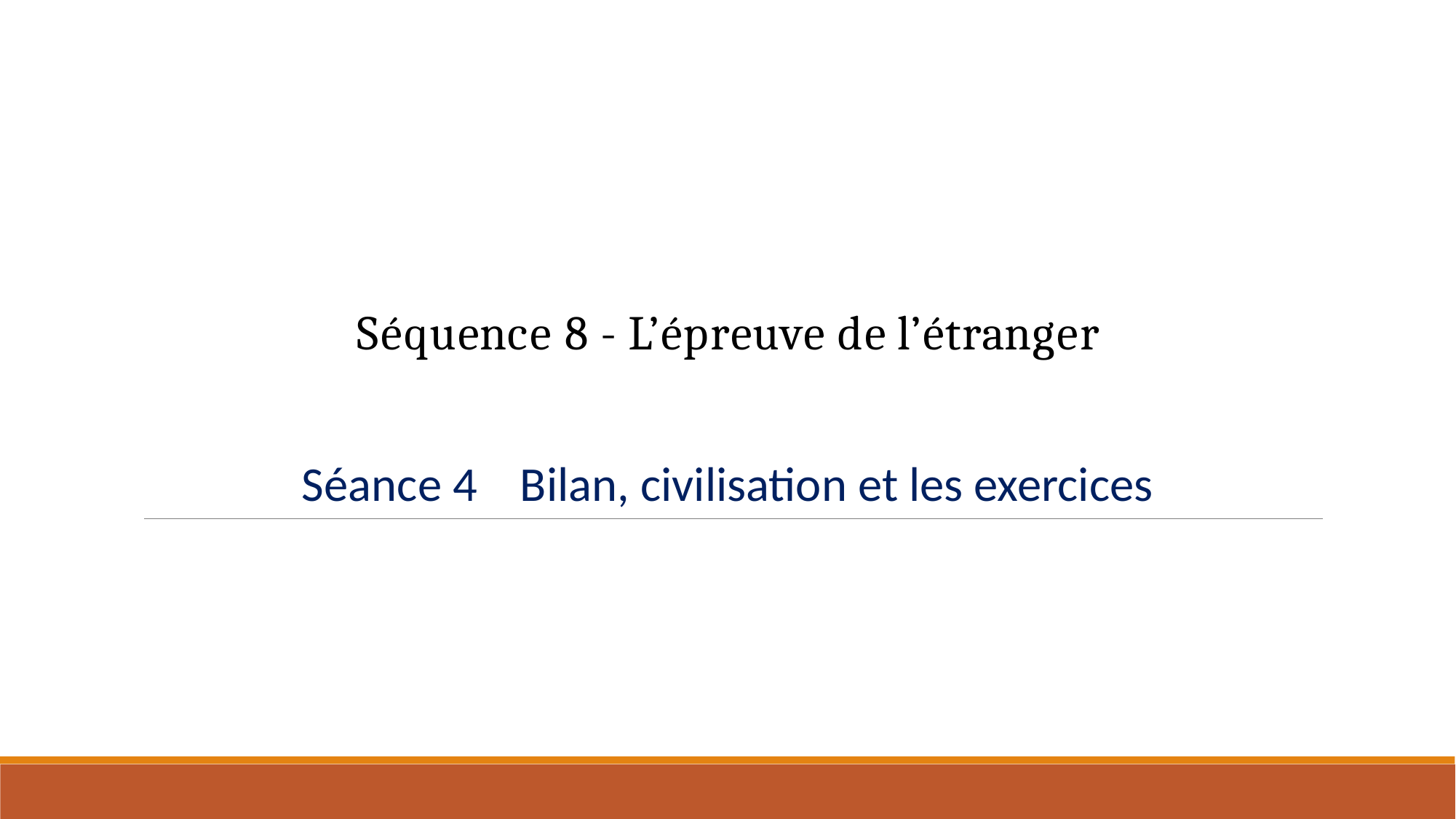

Séquence 8 - L’épreuve de l’étranger
Séance 4	Bilan, civilisation et les exercices